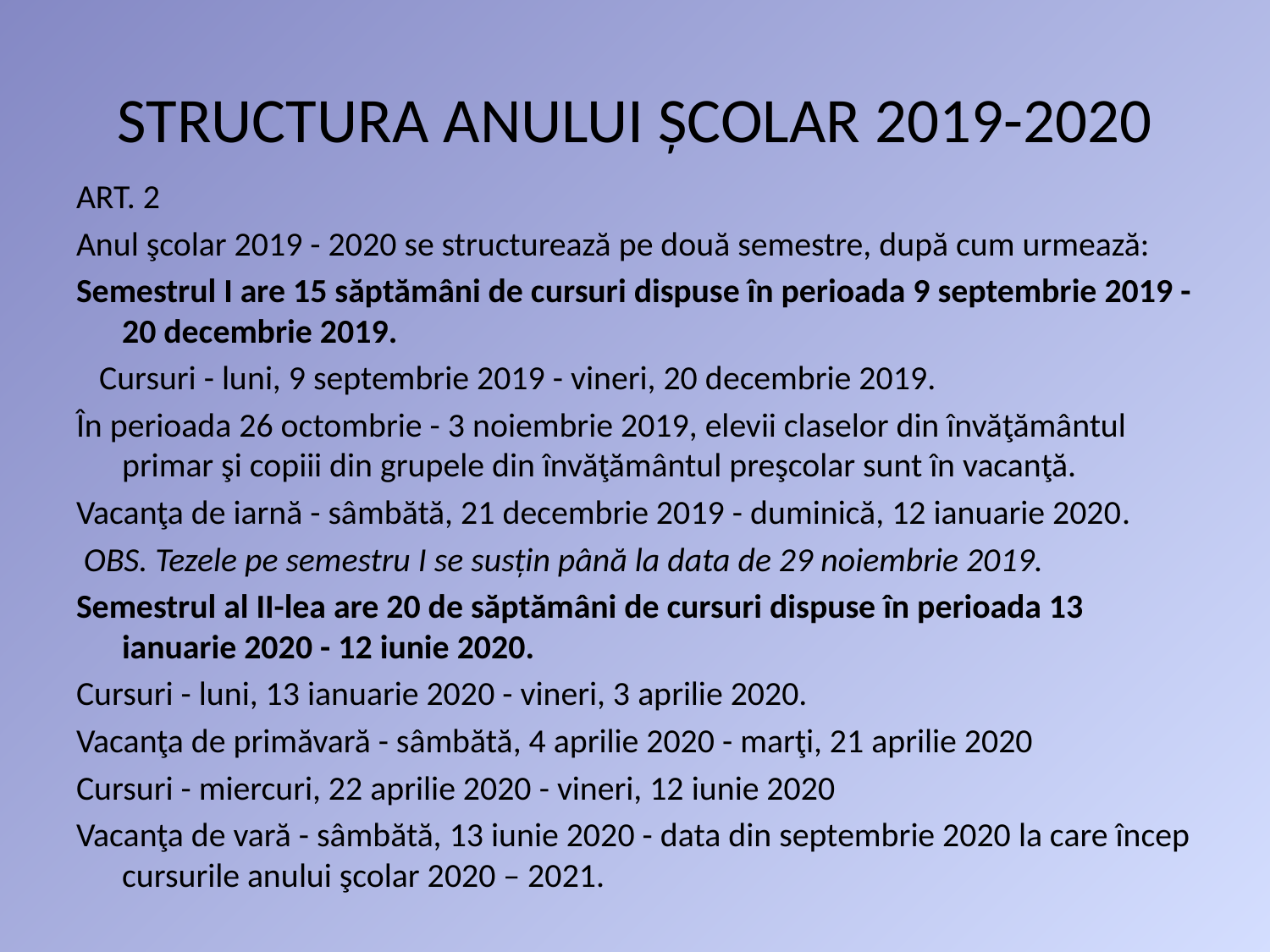

# STRUCTURA ANULUI ȘCOLAR 2019-2020
ART. 2
Anul şcolar 2019 - 2020 se structurează pe două semestre, după cum urmează:
Semestrul I are 15 săptămâni de cursuri dispuse în perioada 9 septembrie 2019 - 20 decembrie 2019.
   Cursuri - luni, 9 septembrie 2019 - vineri, 20 decembrie 2019.
În perioada 26 octombrie - 3 noiembrie 2019, elevii claselor din învăţământul primar şi copiii din grupele din învăţământul preşcolar sunt în vacanţă.
Vacanţa de iarnă - sâmbătă, 21 decembrie 2019 - duminică, 12 ianuarie 2020.
 OBS. Tezele pe semestru I se susțin până la data de 29 noiembrie 2019.
Semestrul al II-lea are 20 de săptămâni de cursuri dispuse în perioada 13 ianuarie 2020 - 12 iunie 2020.
Cursuri - luni, 13 ianuarie 2020 - vineri, 3 aprilie 2020.
Vacanţa de primăvară - sâmbătă, 4 aprilie 2020 - marţi, 21 aprilie 2020
Cursuri - miercuri, 22 aprilie 2020 - vineri, 12 iunie 2020
Vacanţa de vară - sâmbătă, 13 iunie 2020 - data din septembrie 2020 la care încep cursurile anului şcolar 2020 – 2021.